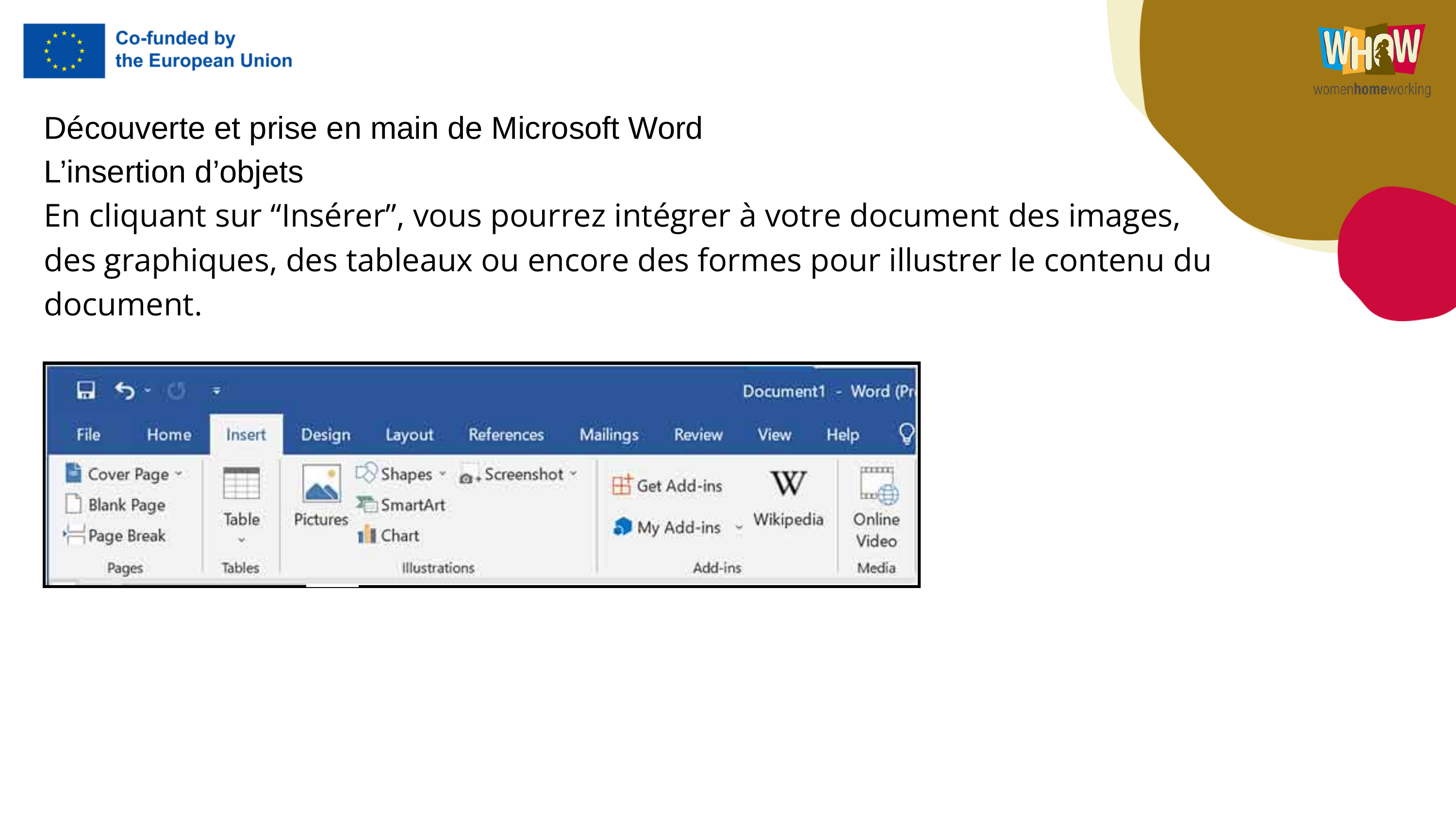

Découverte et prise en main de Microsoft Word

L’insertion d’objets
En cliquant sur “Insérer”, vous pourrez intégrer à votre document des images, des graphiques, des tableaux ou encore des formes pour illustrer le contenu du document.